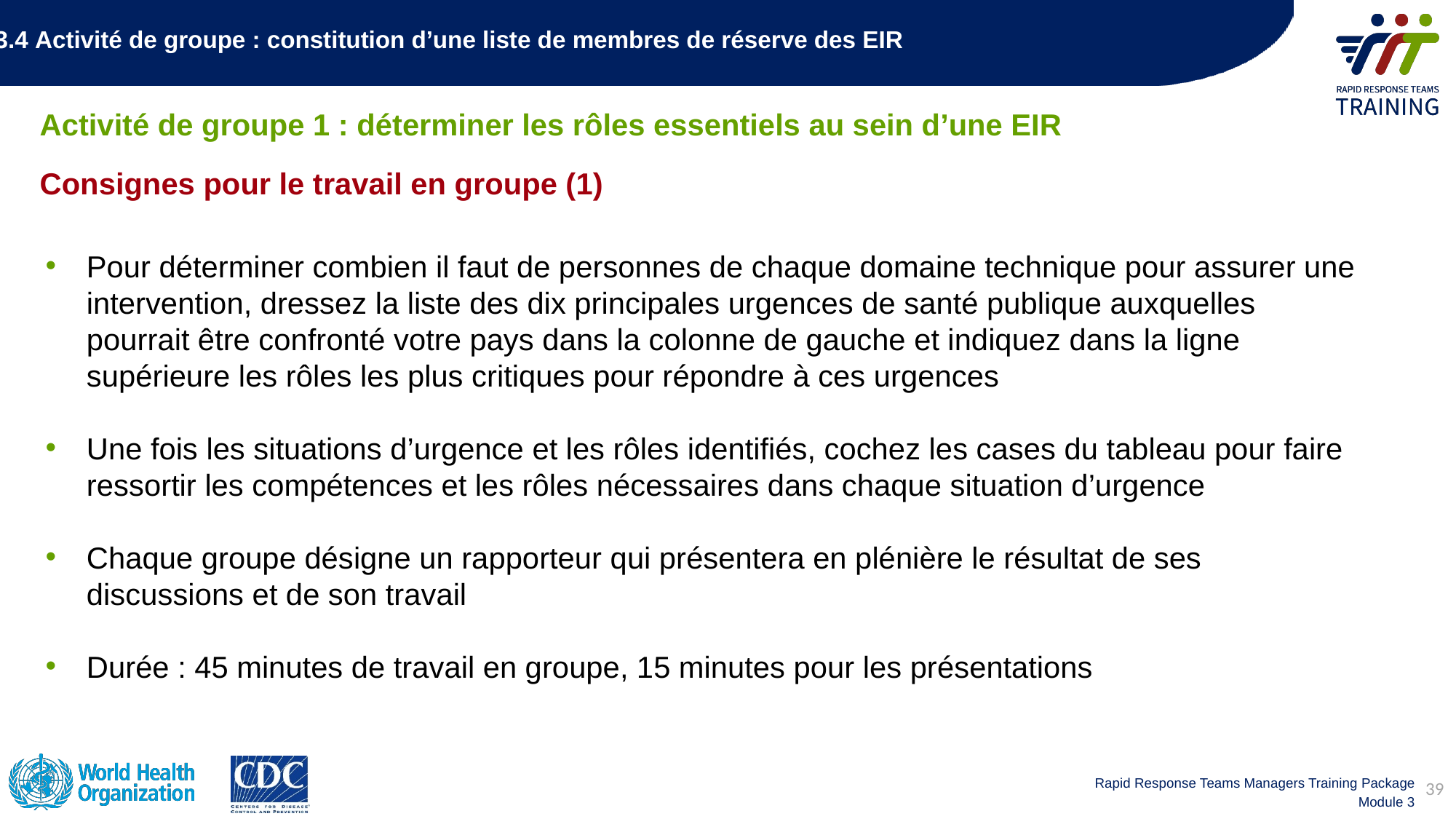

3.4 Activité de groupe : constitution d’une liste de membres de réserve des EIR
Activité de groupe 1 : déterminer les rôles essentiels au sein d’une EIR
Consignes pour le travail en groupe (1)

Pour déterminer combien il faut de personnes de chaque domaine technique pour assurer une intervention, dressez la liste des dix principales urgences de santé publique auxquelles pourrait être confronté votre pays dans la colonne de gauche et indiquez dans la ligne supérieure les rôles les plus critiques pour répondre à ces urgences

Une fois les situations d’urgence et les rôles identifiés, cochez les cases du tableau pour faire ressortir les compétences et les rôles nécessaires dans chaque situation d’urgence

Chaque groupe désigne un rapporteur qui présentera en plénière le résultat de ses discussions et de son travail

Durée : 45 minutes de travail en groupe, 15 minutes pour les présentations
39